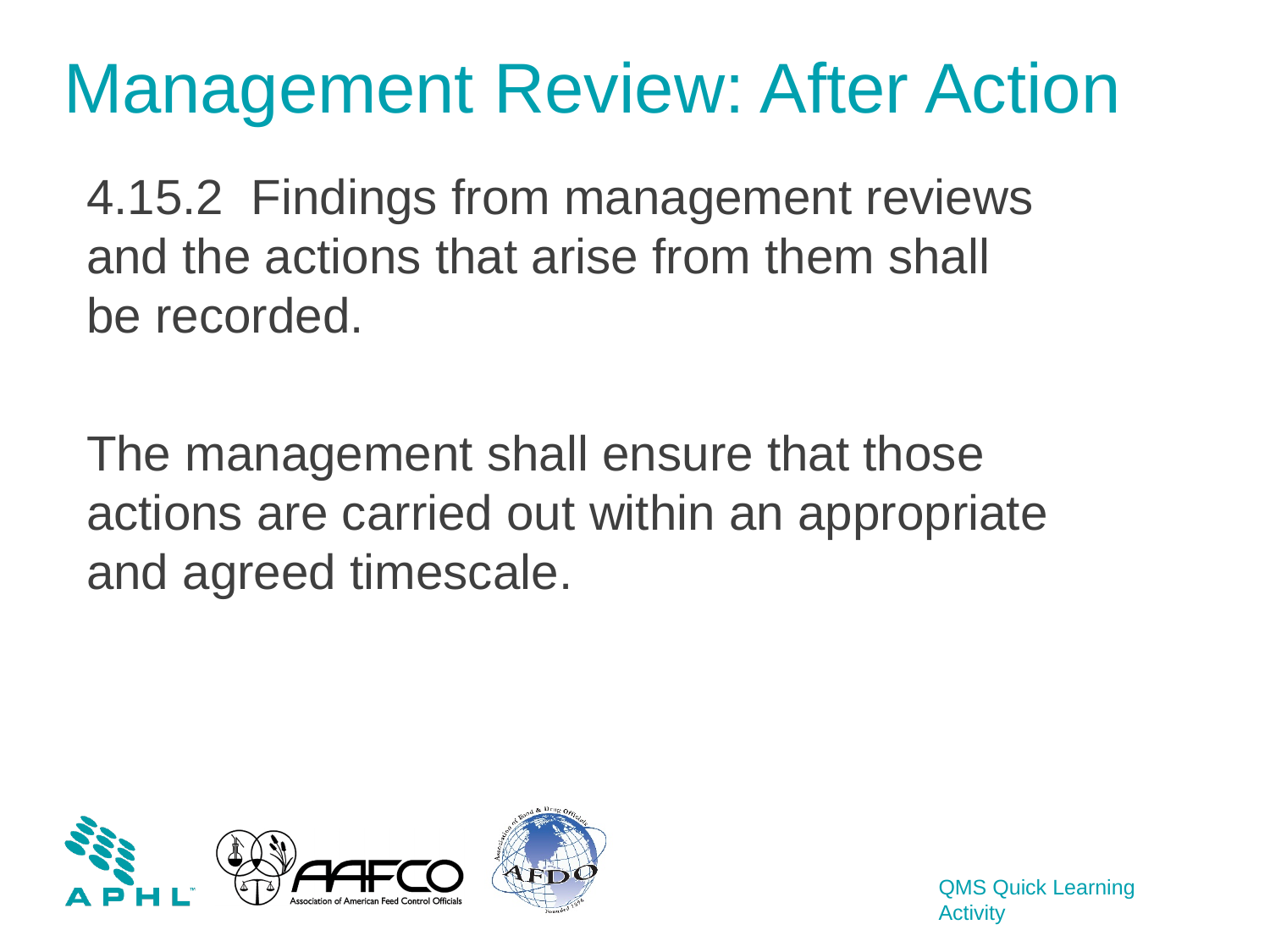

# Management Review: After Action
4.15.2  Findings from management reviews and the actions that arise from them shall be recorded.

The management shall ensure that those actions are carried out within an appropriate and agreed timescale.